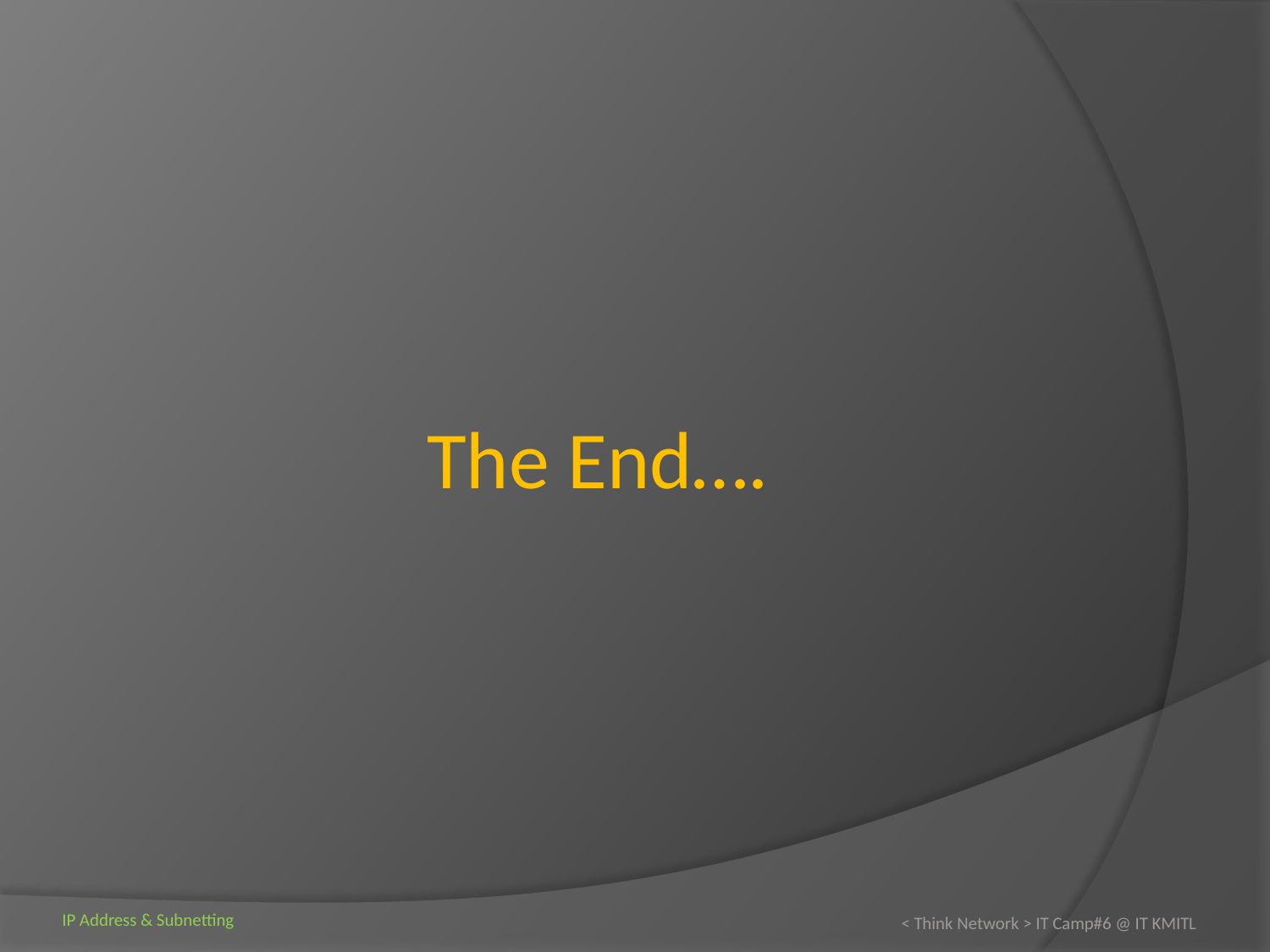

# The End….
< Think Network > IT Camp#6 @ IT KMITL